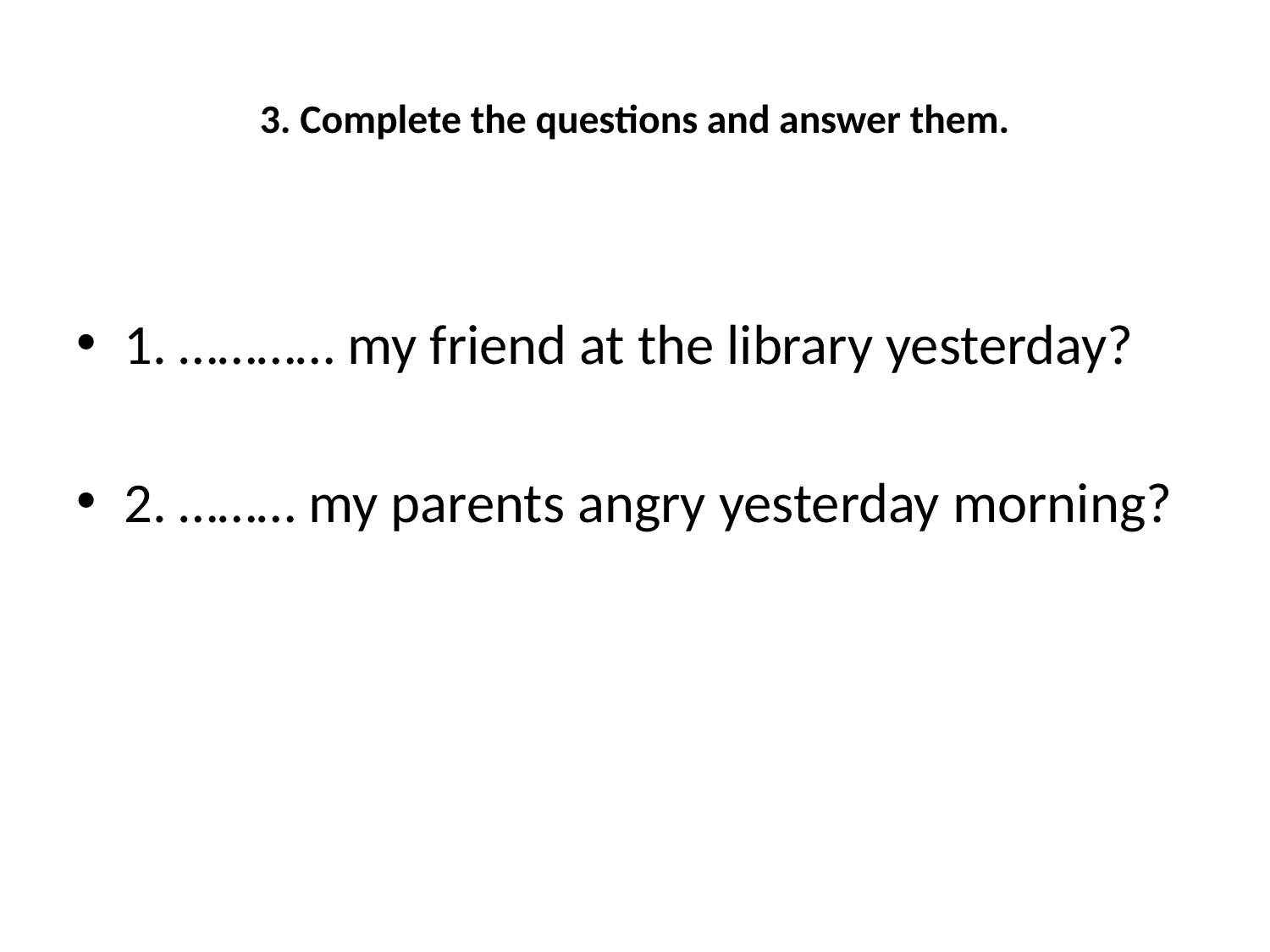

# 3. Complete the questions and answer them.

1. ………… my friend at the library yesterday?

2. ……… my parents angry yesterday morning?